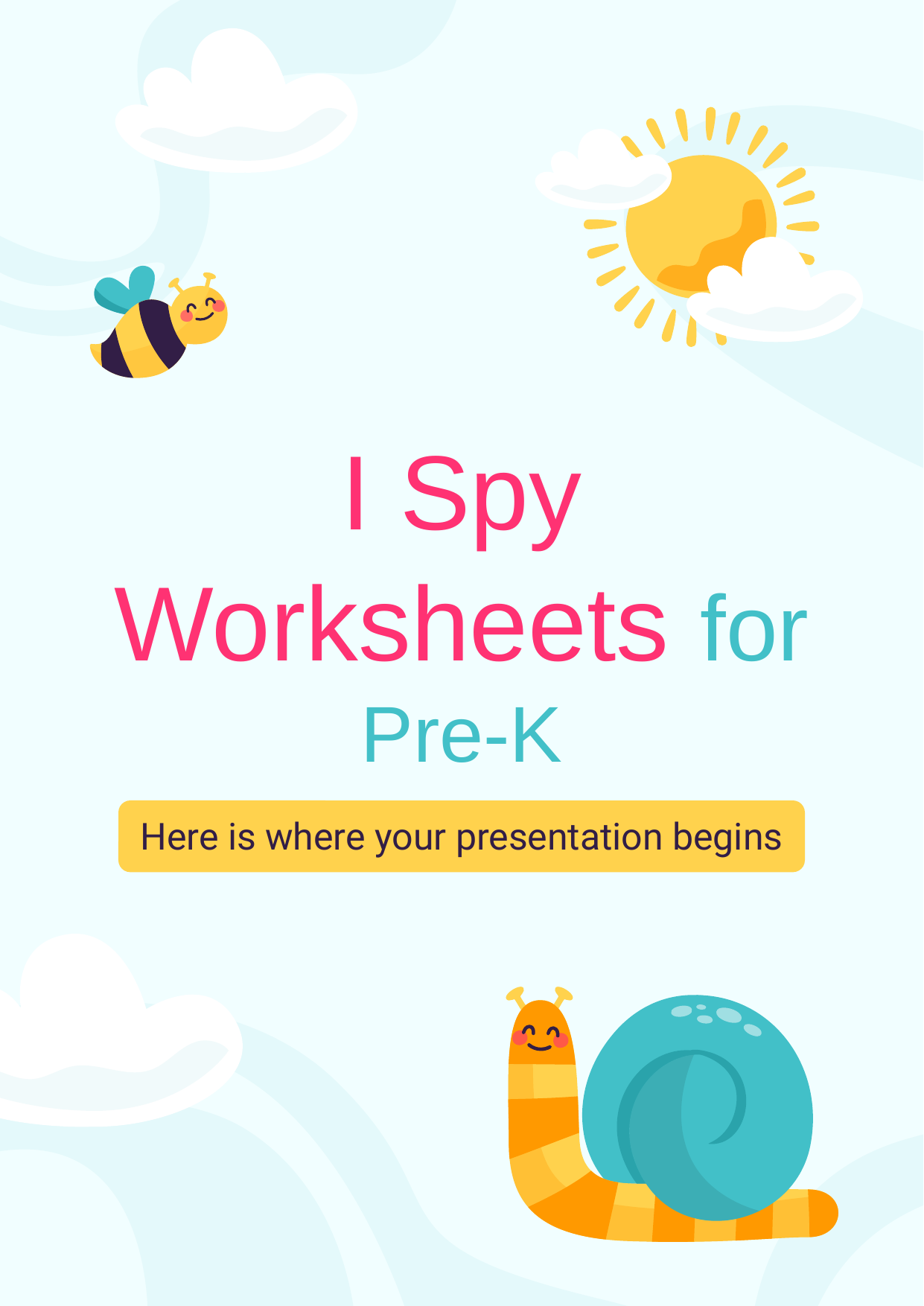

# I Spy Worksheets for Pre-K

Here is where your presentation begins